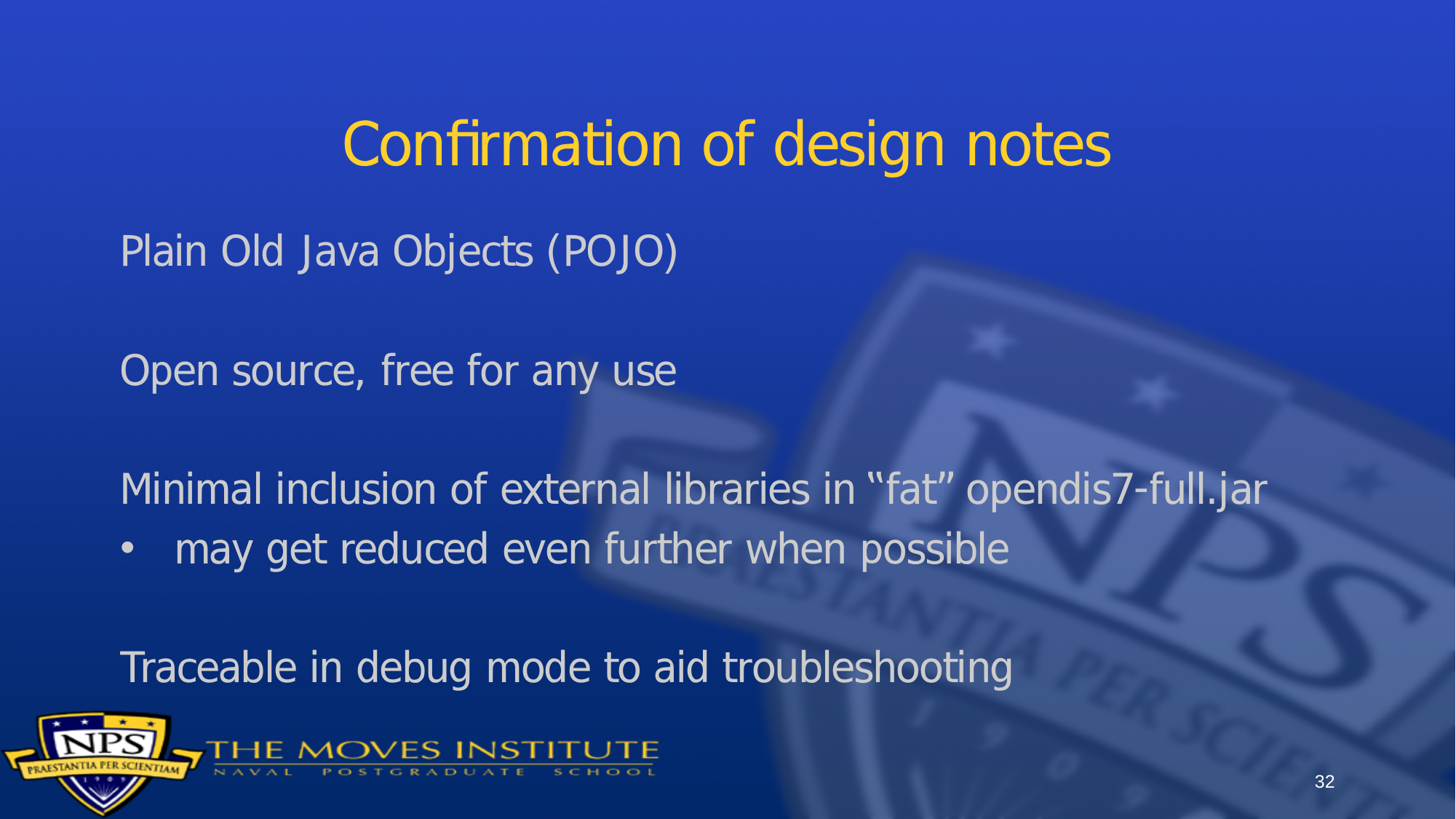

# Confirmation of design notes
Plain Old Java Objects (POJO)

Open source, free for any use

Minimal inclusion of external libraries in “fat” opendis7-full.jar
may get reduced even further when possible

Traceable in debug mode to aid troubleshooting
32